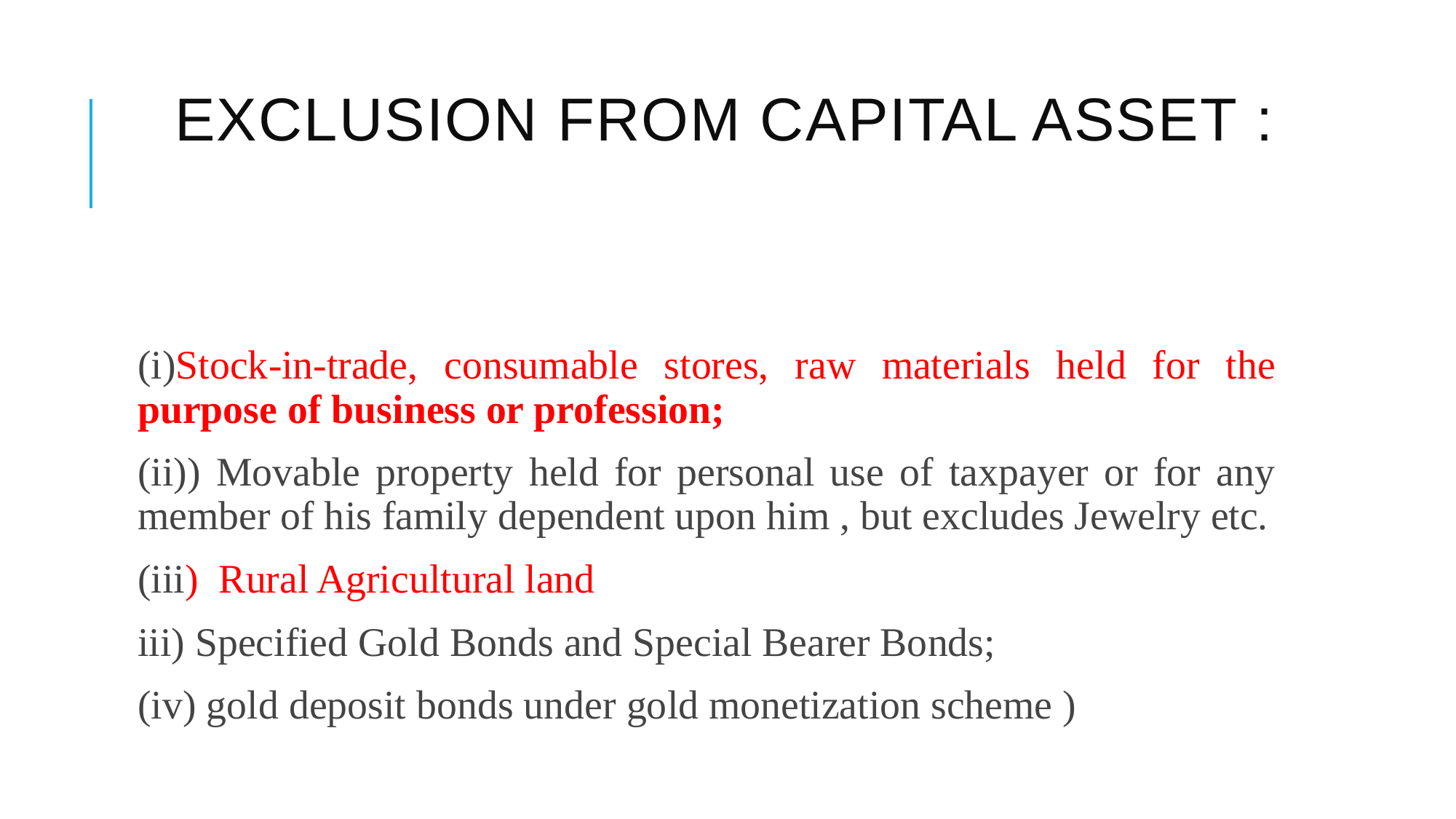

# Exclusion from capital asset :

(i)Stock-in-trade, consumable stores, raw materials held for the purpose of business or profession;
(ii)) Movable property held for personal use of taxpayer or for any member of his family dependent upon him , but excludes Jewelry etc.
(iii)  Rural Agricultural land
iii) Specified Gold Bonds and Special Bearer Bonds;
(iv) gold deposit bonds under gold monetization scheme )